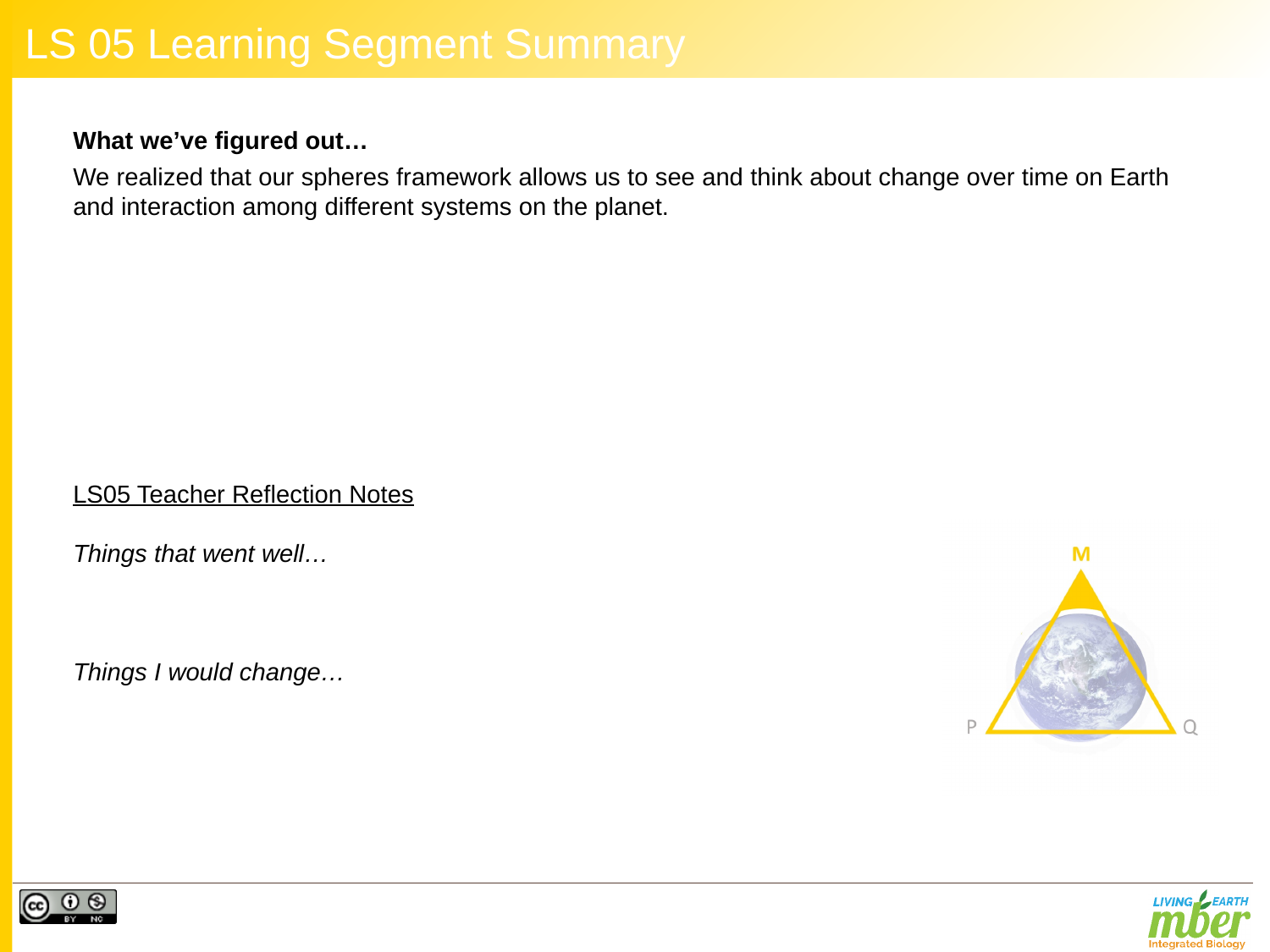

# LS 05 Learning Segment Summary
What we’ve figured out…
We realized that our spheres framework allows us to see and think about change over time on Earth and interaction among different systems on the planet.

LS05 Teacher Reflection Notes

Things that went well…

Things I would change…